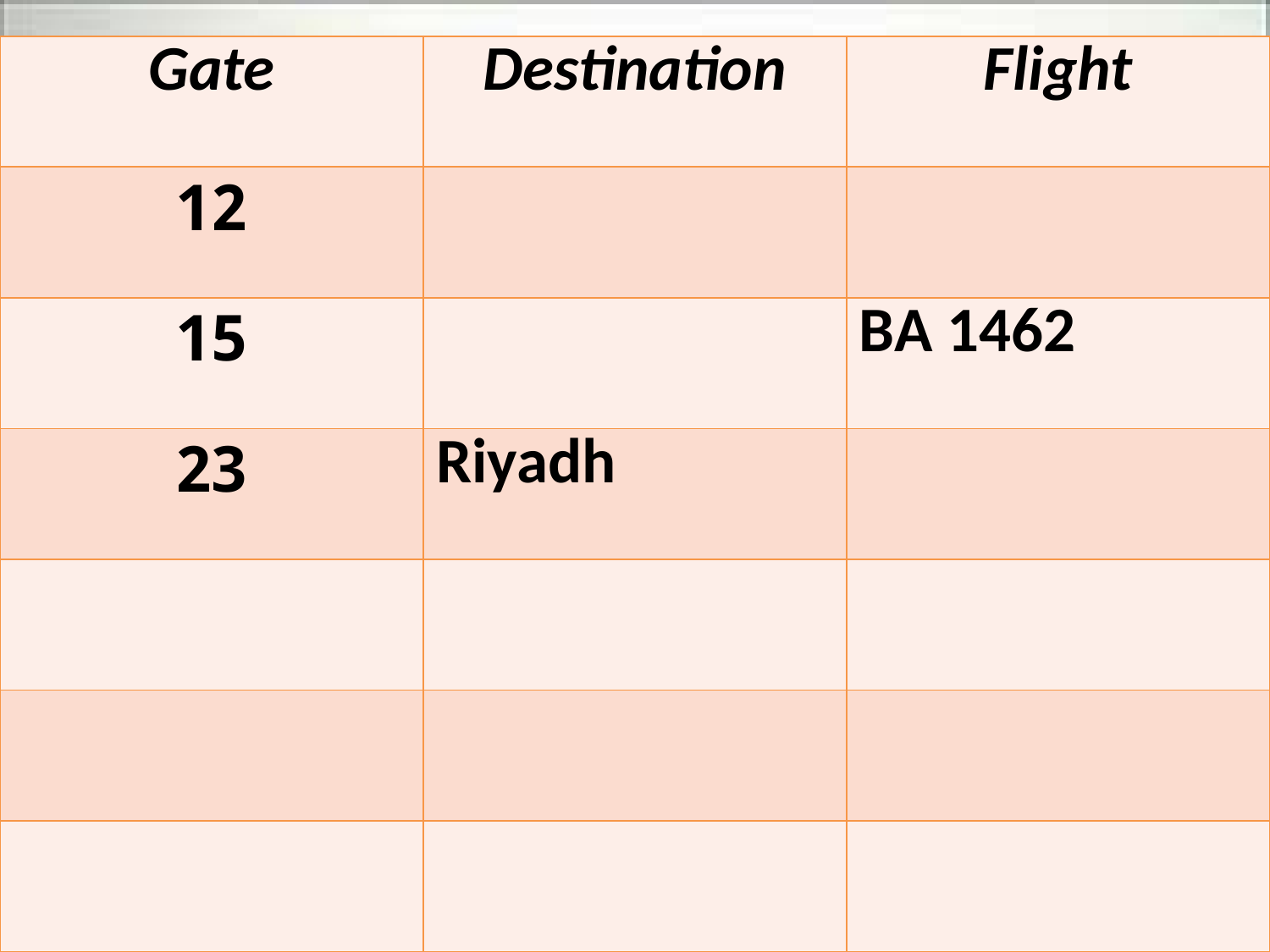

| Gate | Destination | Flight |
| --- | --- | --- |
| 12 |  |  |
| 15 |  | BA 1462 |
| 23 | Riyadh |  |
|  |  |  |
|  |  |  |
|  |  |  |
#